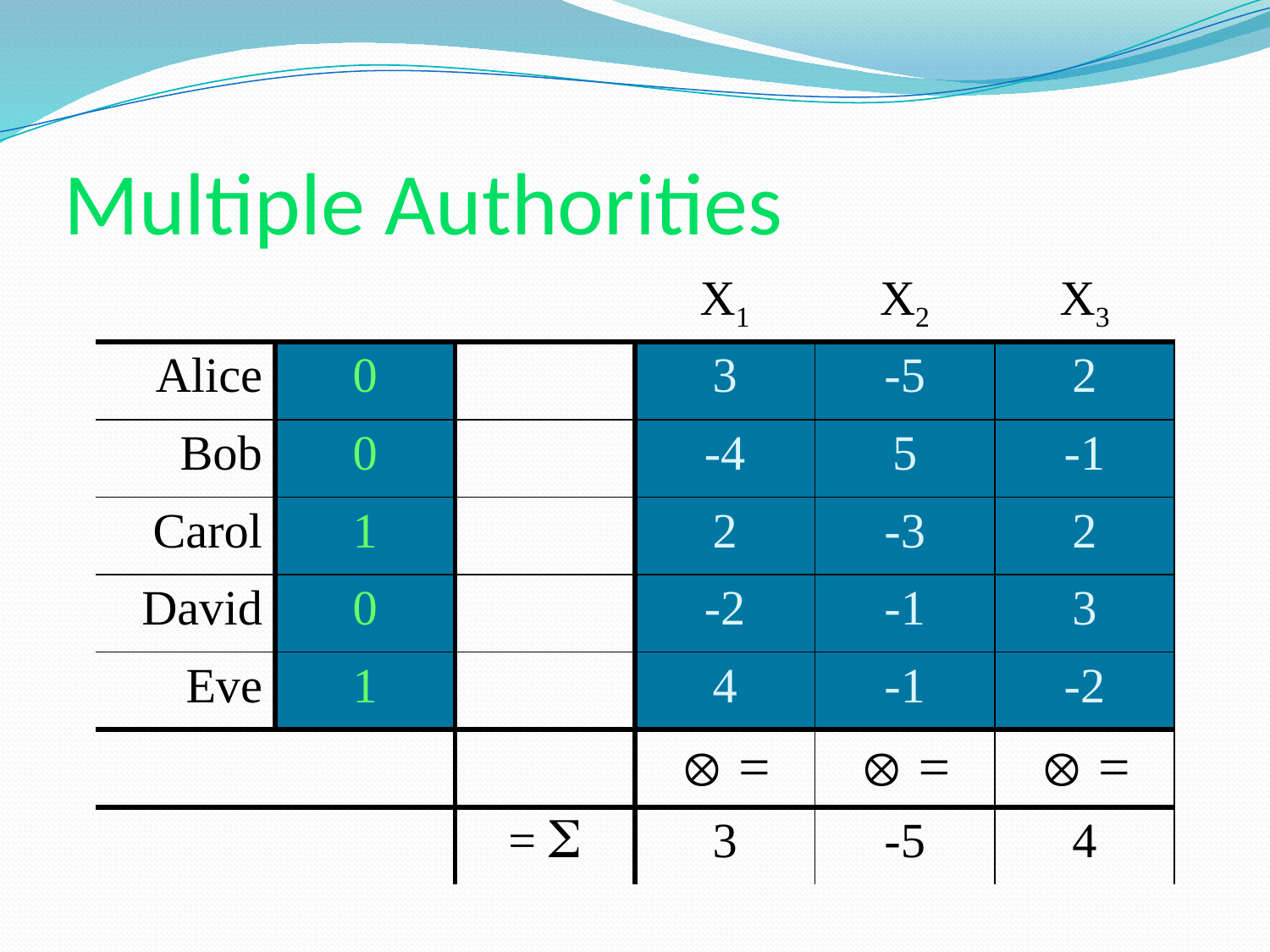

Multiple Authorities
|  |  |  | X1 | X2 | X3 |
| --- | --- | --- | --- | --- | --- |
| Alice | 0 |  | 3 | -5 | 2 |
| Bob | 0 |  | -4 | 5 | -1 |
| Carol | 1 |  | 2 | -3 | 2 |
| David | 0 |  | -2 | -1 | 3 |
| Eve | 1 |  | 4 | -1 | -2 |
|  |  |  | ⊗ = | ⊗ = | ⊗ = |
|  |  | = Σ | 3 | -5 | 4 |